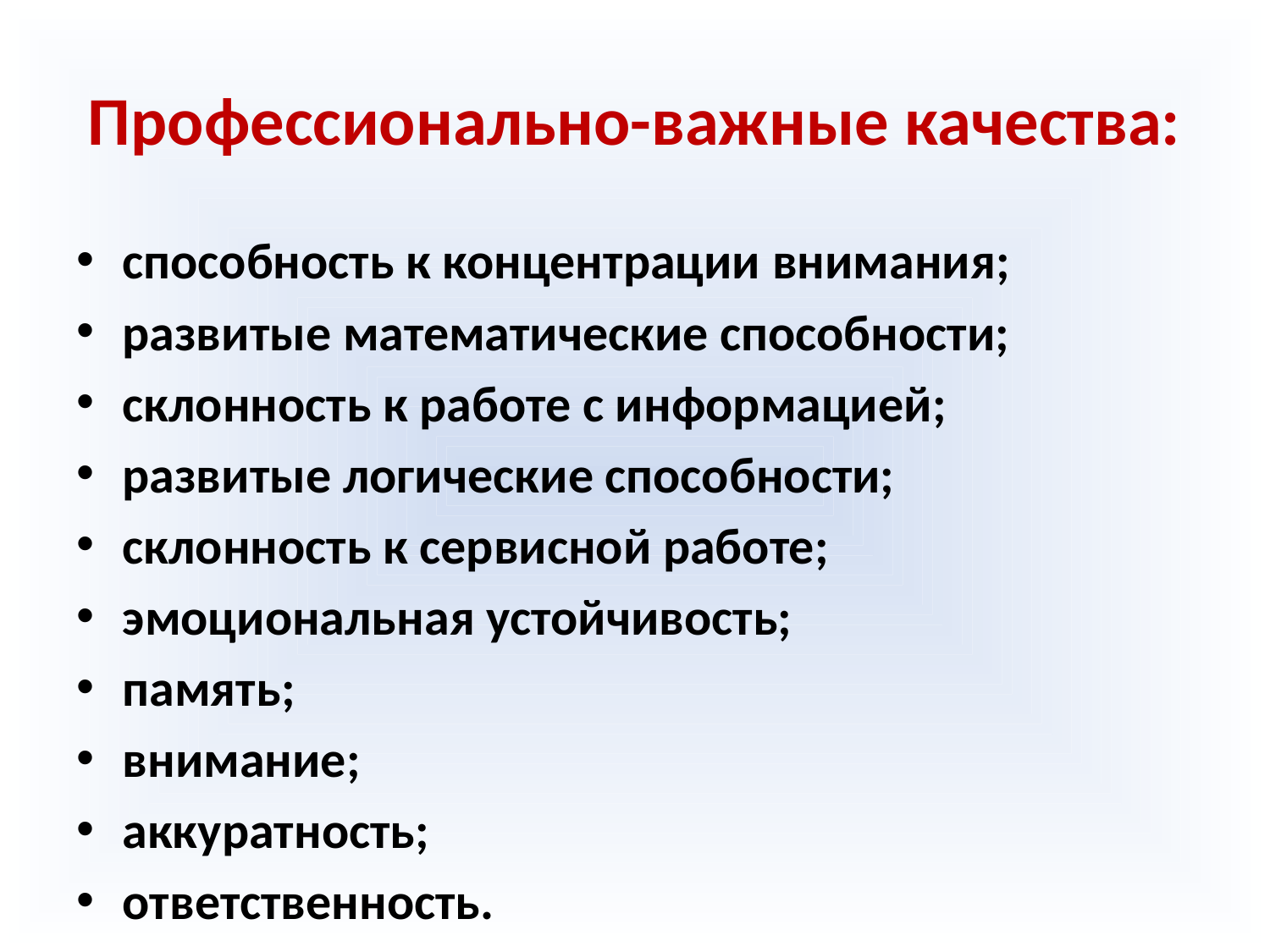

# Профессионально-важные качества:
способность к концентрации внимания;
развитые математические способности;
склонность к работе с информацией;
развитые логические способности;
склонность к сервисной работе;
эмоциональная устойчивость;
память;
внимание;
аккуратность;
ответственность.